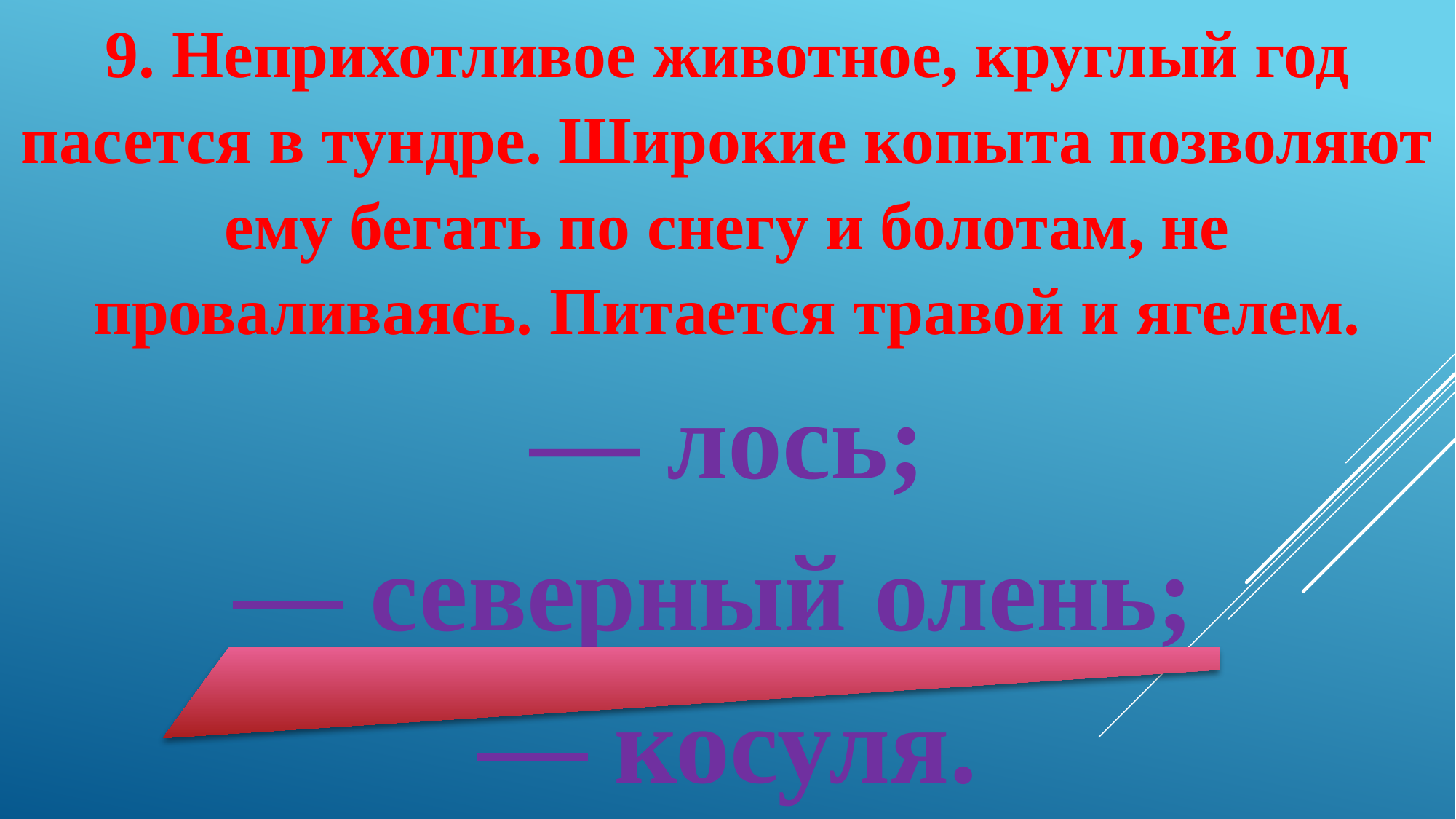

9. Неприхотливое животное, круглый год пасется в тундре. Широкие копыта позволяют ему бегать по снегу и болотам, не проваливаясь. Питается травой и ягелем.
— лось;
— северный олень;
— косуля.